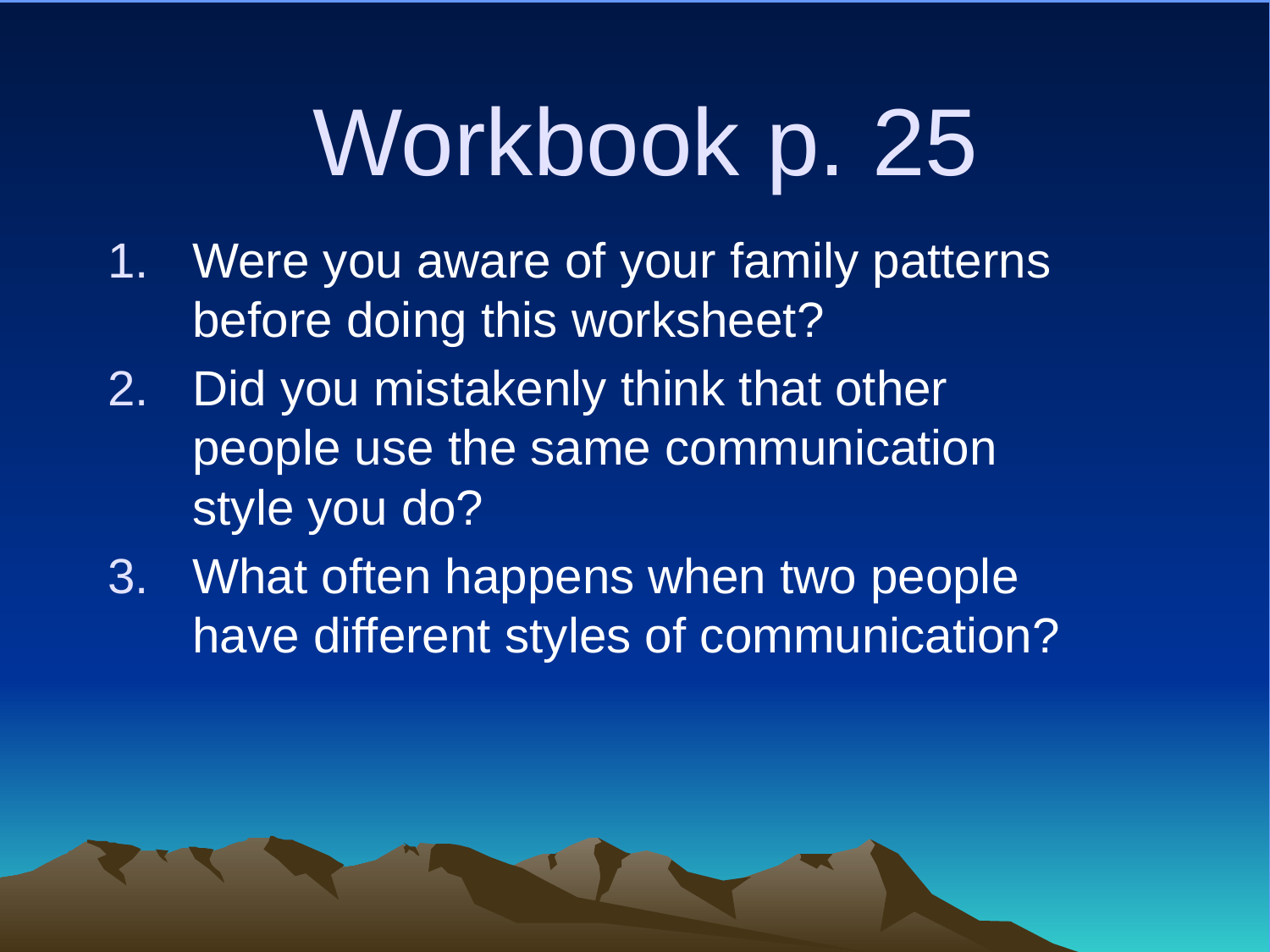

# Workbook p. 25
Were you aware of your family patterns before doing this worksheet?
Did you mistakenly think that other people use the same communication style you do?
What often happens when two people have different styles of communication?